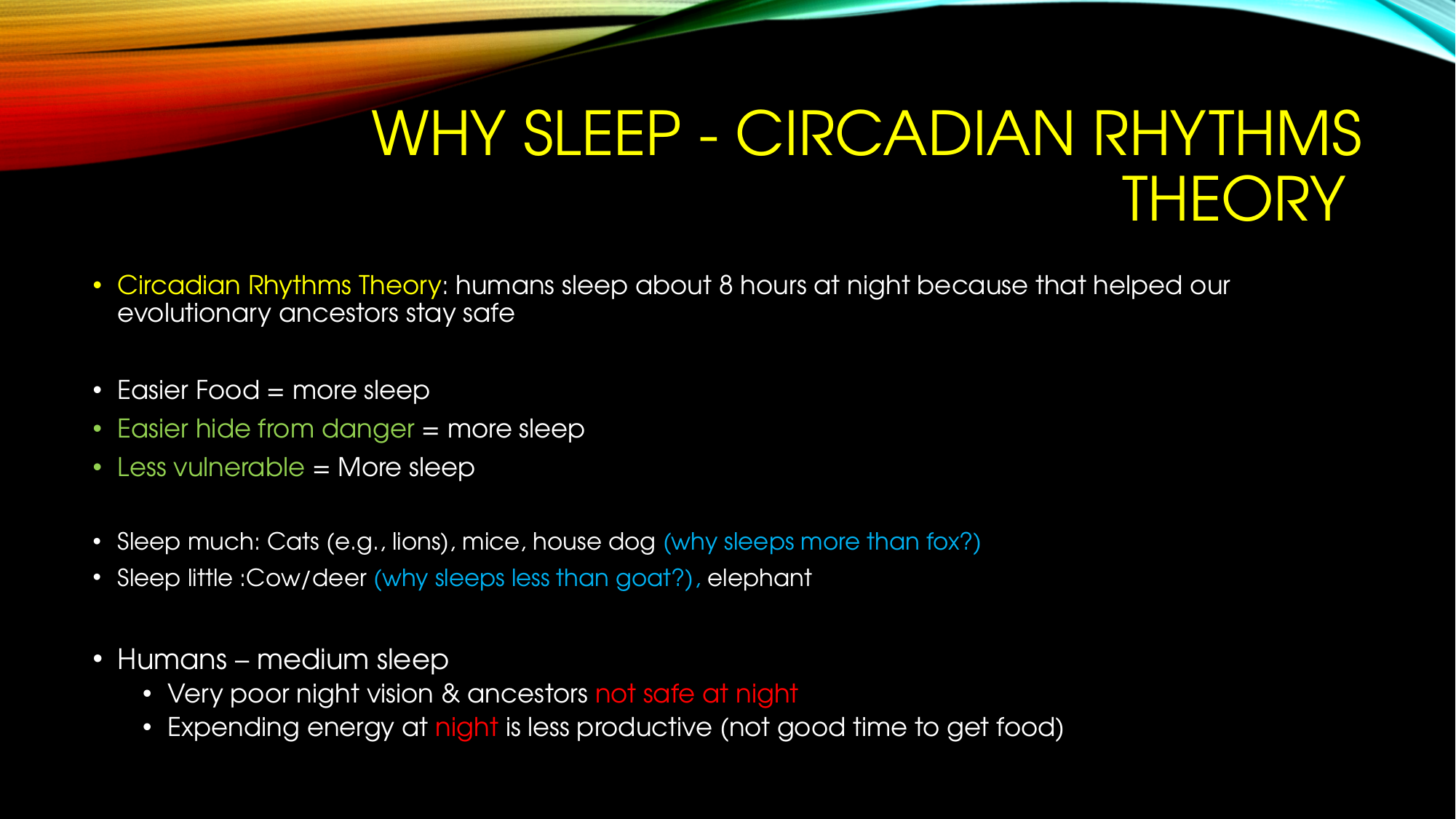

# Why Sleep - Circadian Rhythms Theory
Circadian Rhythms Theory: humans sleep about 8 hours at night because that helped our evolutionary ancestors stay safe

Easier Food = more sleep
Easier hide from danger = more sleep
Less vulnerable = More sleep

Sleep much: Cats (e.g., lions), mice, house dog (why sleeps more than fox?)
Sleep little :Cow/deer (why sleeps less than goat?), elephant

Humans – medium sleep
Very poor night vision & ancestors not safe at night
Expending energy at night is less productive (not good time to get food)